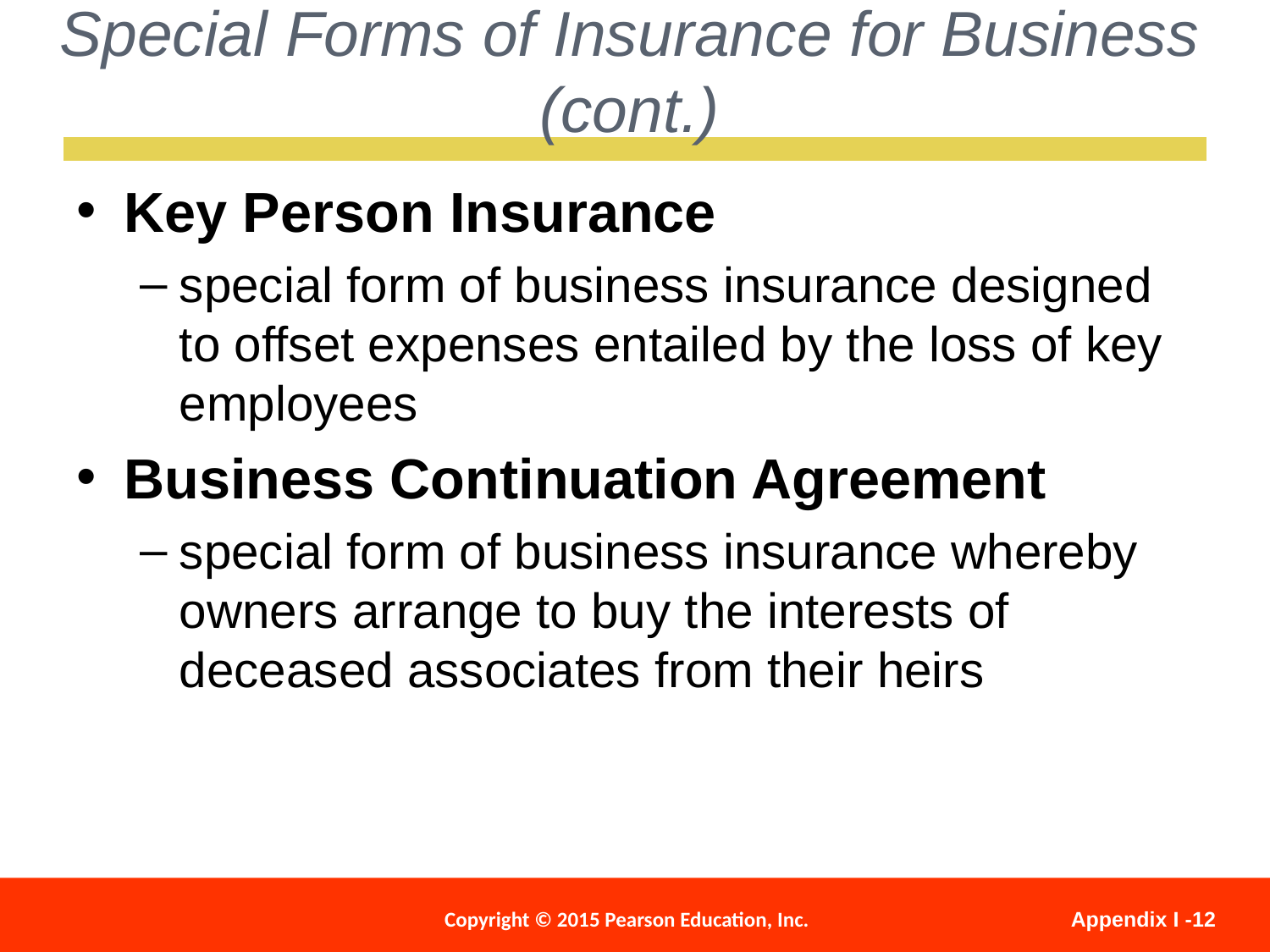

Special Forms of Insurance for Business (cont.)
Key Person Insurance
special form of business insurance designed to offset expenses entailed by the loss of key employees
Business Continuation Agreement
special form of business insurance whereby owners arrange to buy the interests of deceased associates from their heirs